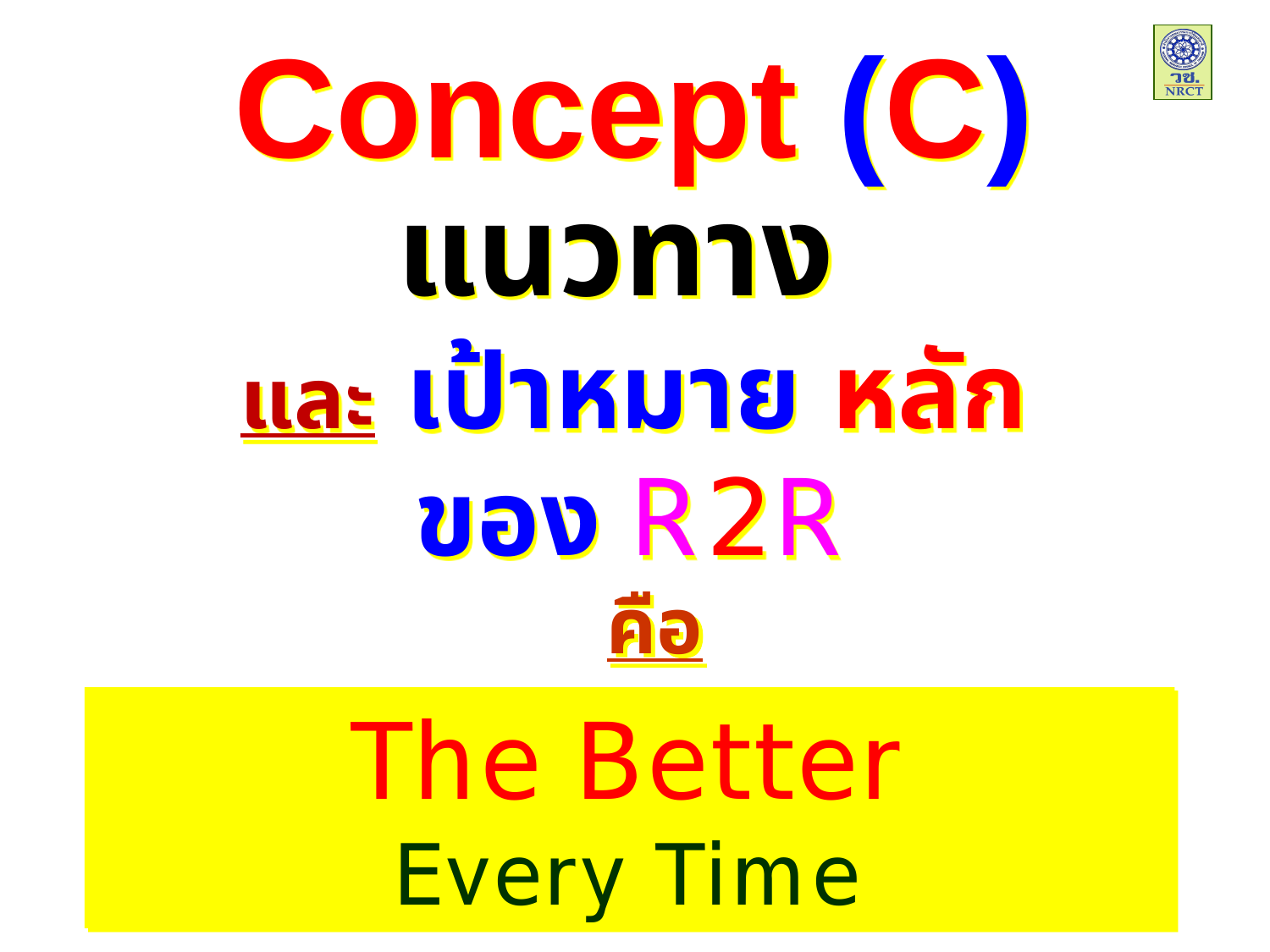

Concept (C)
แนวทาง
และ เป้าหมาย หลัก
ของ R2R
คือ
The Better
Every Time